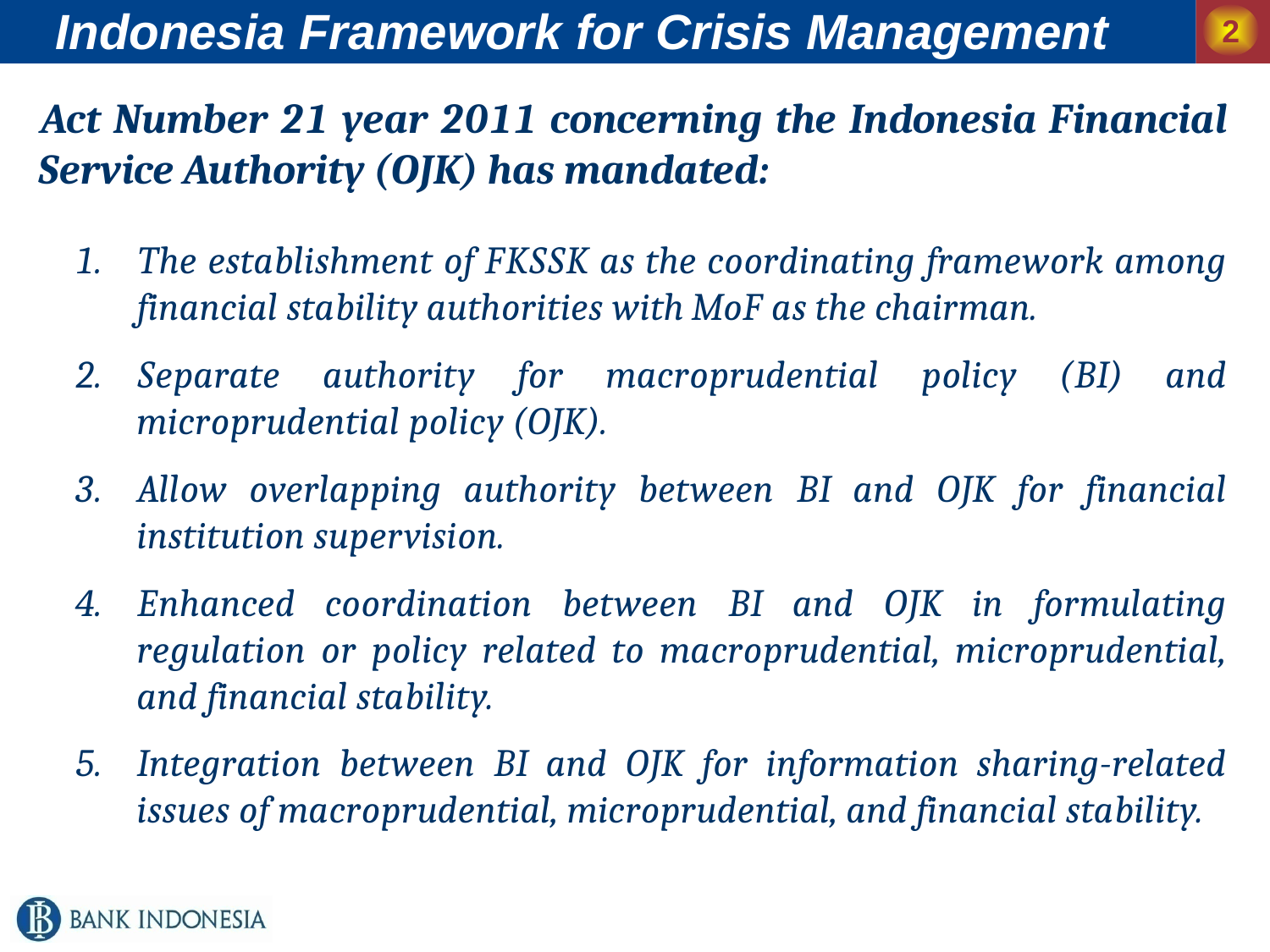

Indonesia Framework for Crisis Management
2
Act Number 21 year 2011 concerning the Indonesia Financial Service Authority (OJK) has mandated:
The establishment of FKSSK as the coordinating framework among financial stability authorities with MoF as the chairman.
Separate authority for macroprudential policy (BI) and microprudential policy (OJK).
Allow overlapping authority between BI and OJK for financial institution supervision.
Enhanced coordination between BI and OJK in formulating regulation or policy related to macroprudential, microprudential, and financial stability.
Integration between BI and OJK for information sharing-related issues of macroprudential, microprudential, and financial stability.